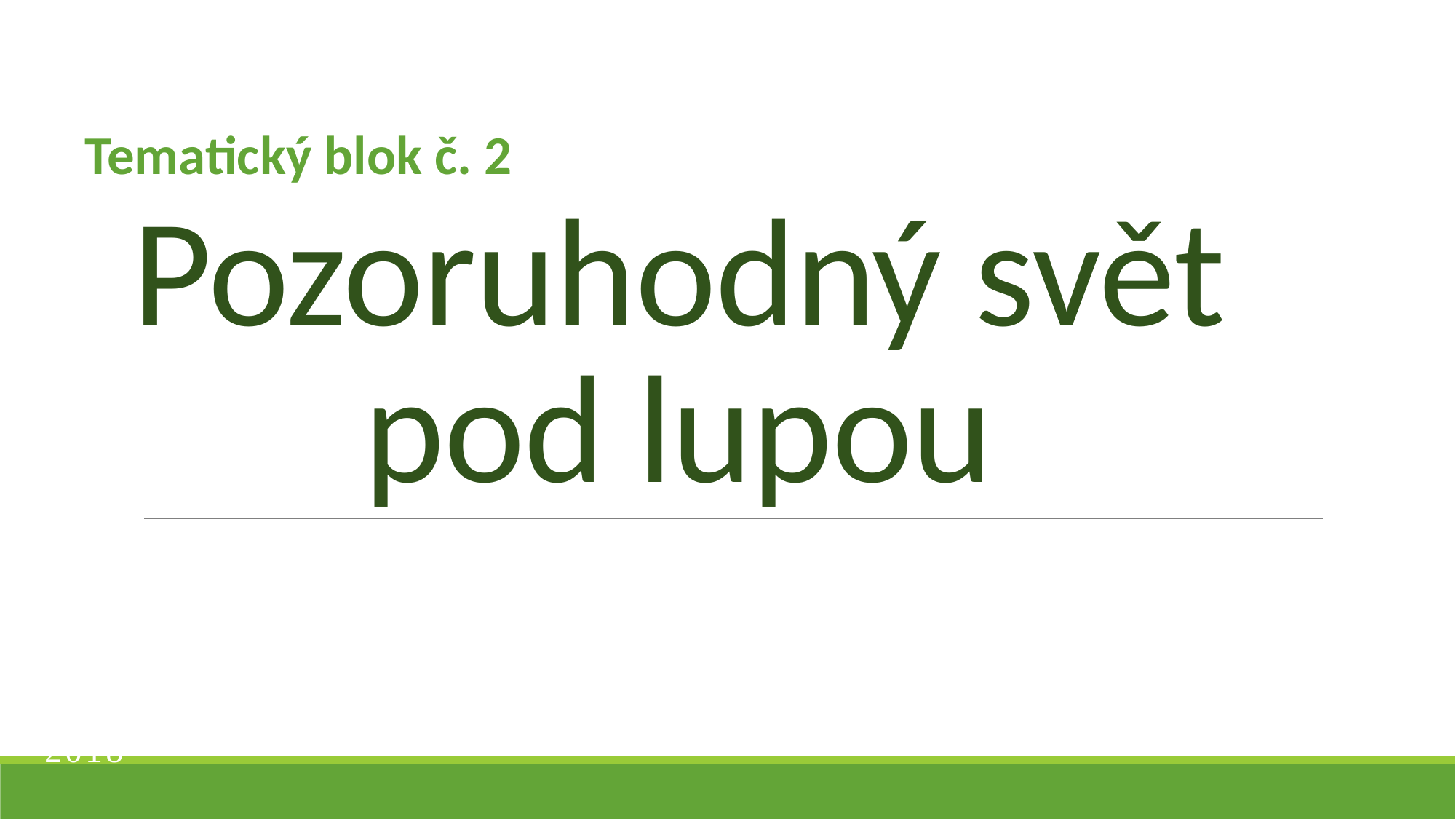

Tematický blok č. 2
# Pozoruhodný svět pod lupou
Kačalová Jitka
2018